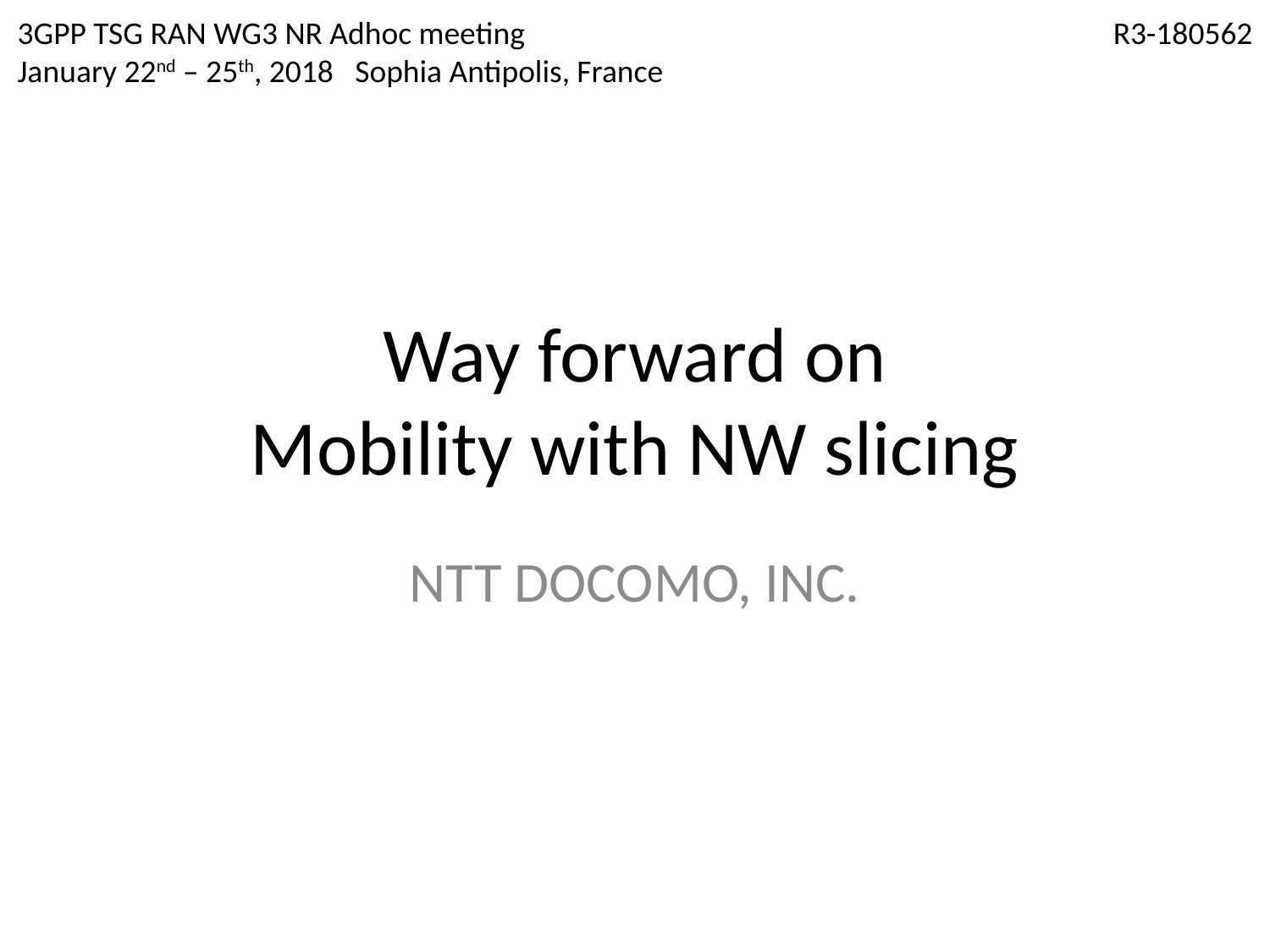

3GPP TSG RAN WG3 NR Adhoc meeting
January 22nd – 25th, 2018   Sophia Antipolis, France
R3-180562
# Way forward on Mobility with NW slicing
NTT DOCOMO, INC.